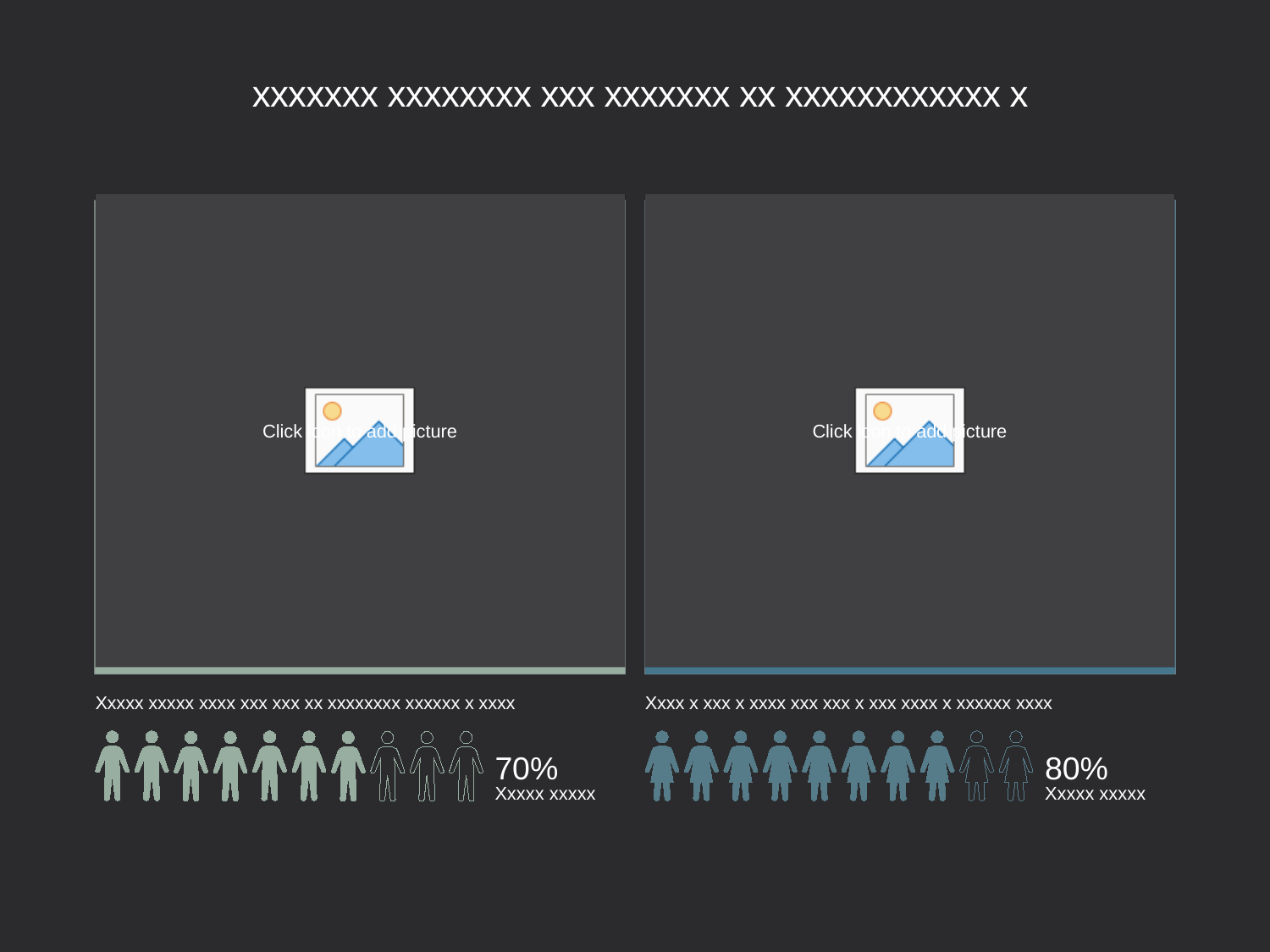

# xxxxxxx xxxxxxxx xxx xxxxxxx xx xxxxxxxxxxxx x

Xxxxx xxxxx xxxx xxx xxx xx xxxxxxxx xxxxxx x xxxx
Xxxx x xxx x xxxx xxx xxx x xxx xxxx x xxxxxx xxxx

70%
Xxxxx xxxxx
80%
Xxxxx xxxxx